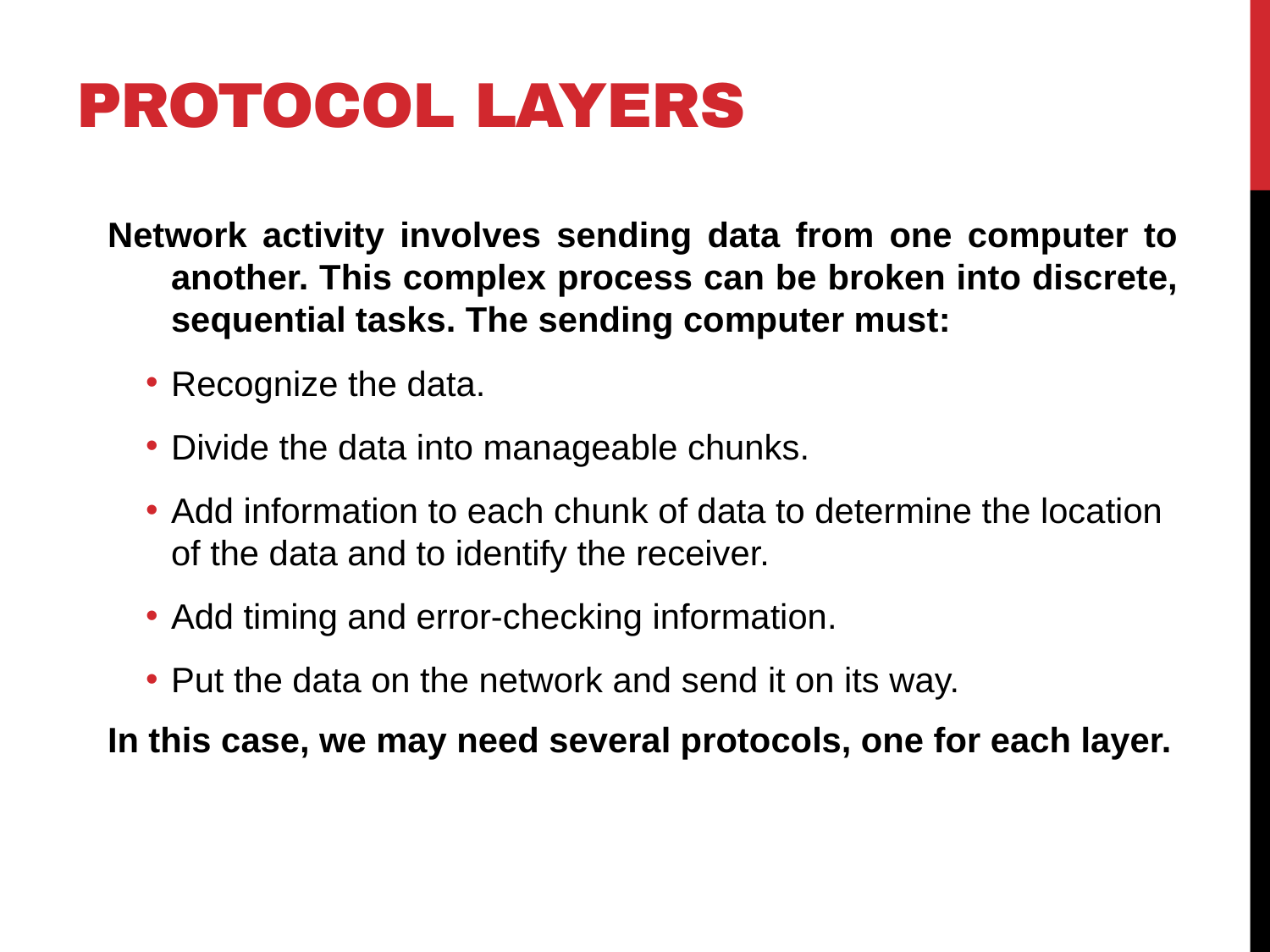

# PROTOCOL LAYERS
Network activity involves sending data from one computer to another. This complex process can be broken into discrete, sequential tasks. The sending computer must:
Recognize the data.
Divide the data into manageable chunks.
Add information to each chunk of data to determine the location of the data and to identify the receiver.
Add timing and error-checking information.
Put the data on the network and send it on its way.
In this case, we may need several protocols, one for each layer.